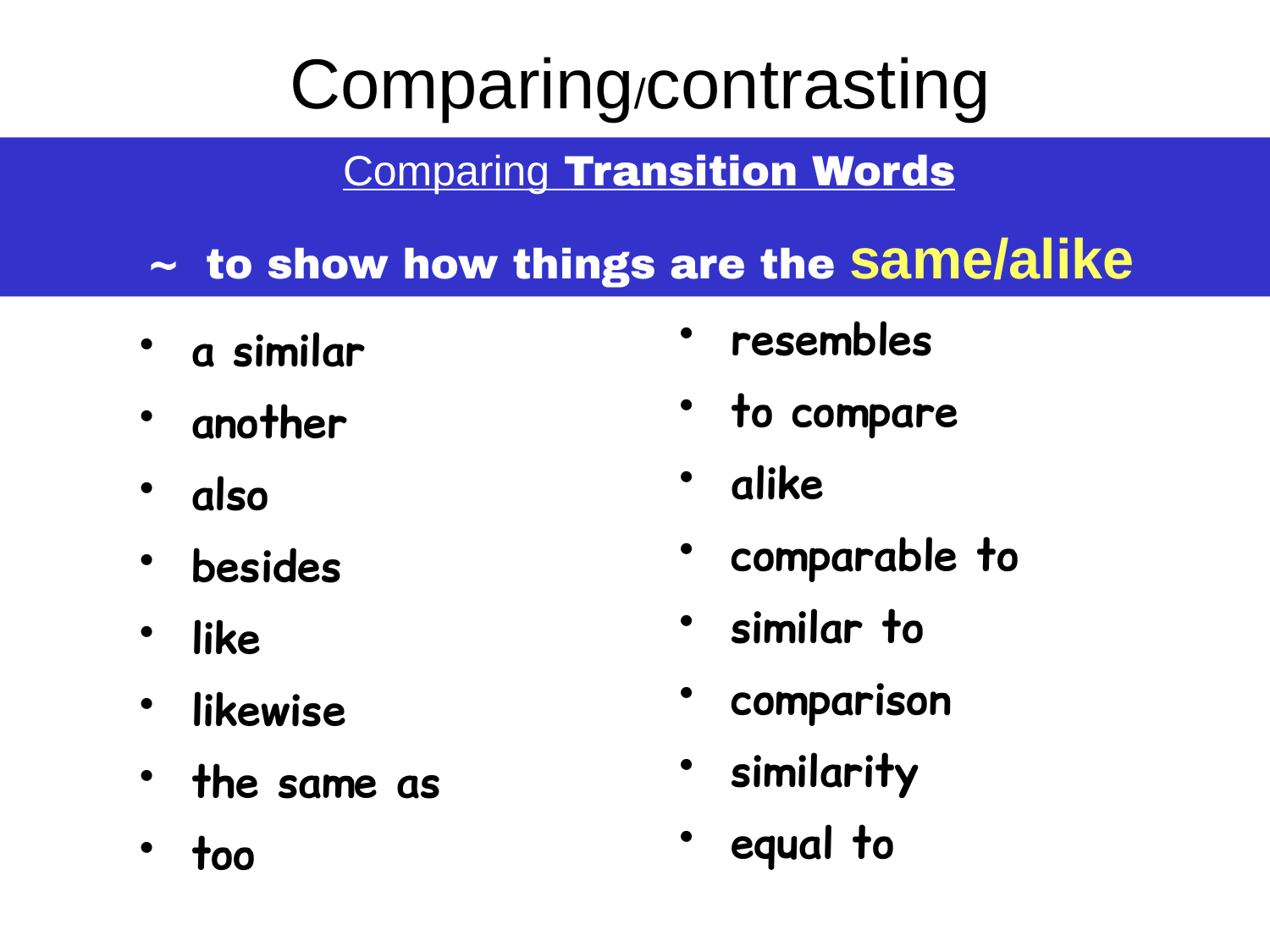

Comparing/contrasting
  Comparing Transition Words
 ~  to show how things are the same/alike
  resembles
  to compare
  alike
  comparable to
  similar to
  comparison
  similarity
  equal to
  a similar
  another
  also
  besides
  like
  likewise
  the same as
  too